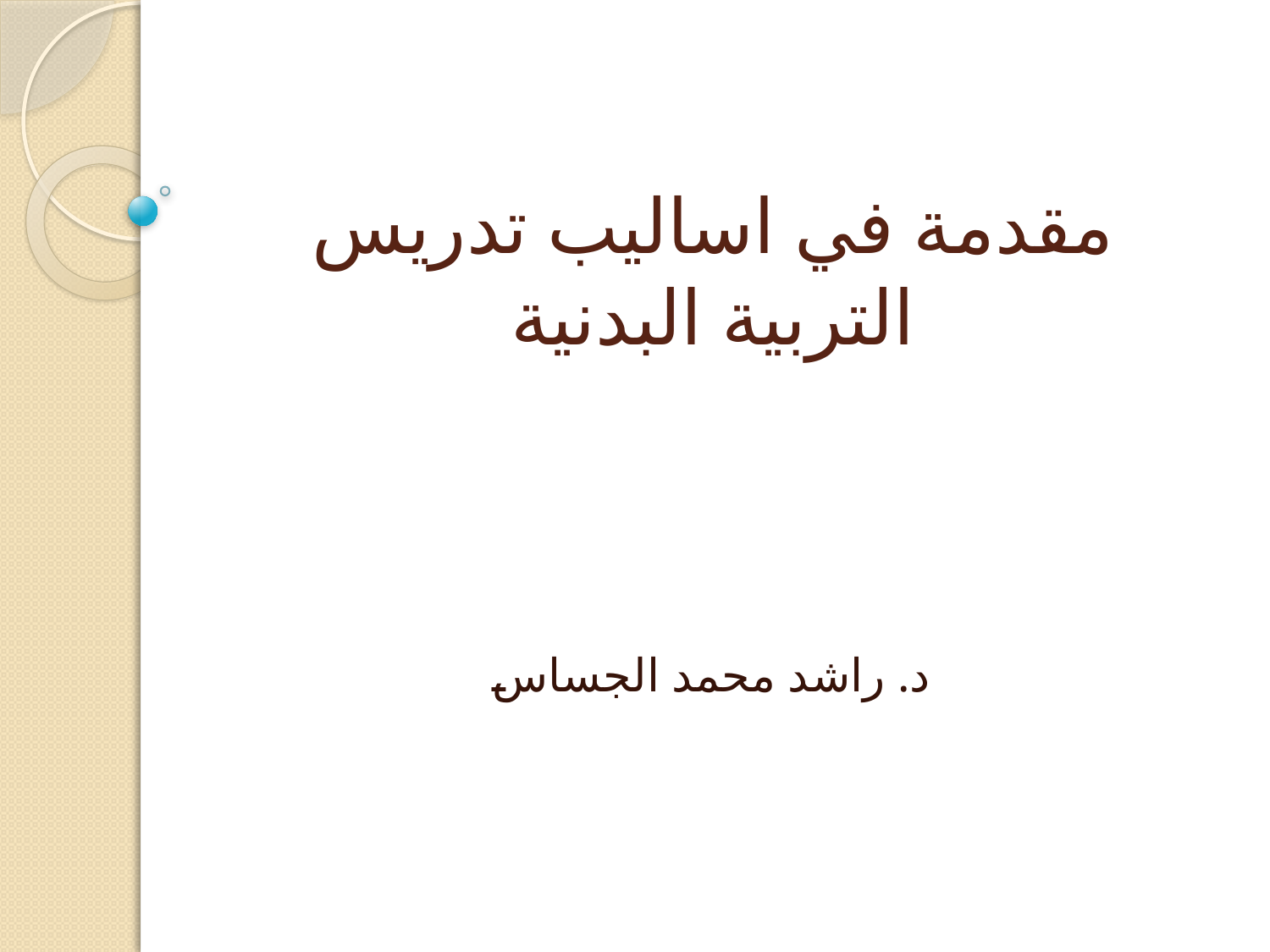

# مقدمة في اساليب تدريس التربية البدنية
د. راشد محمد الجساس